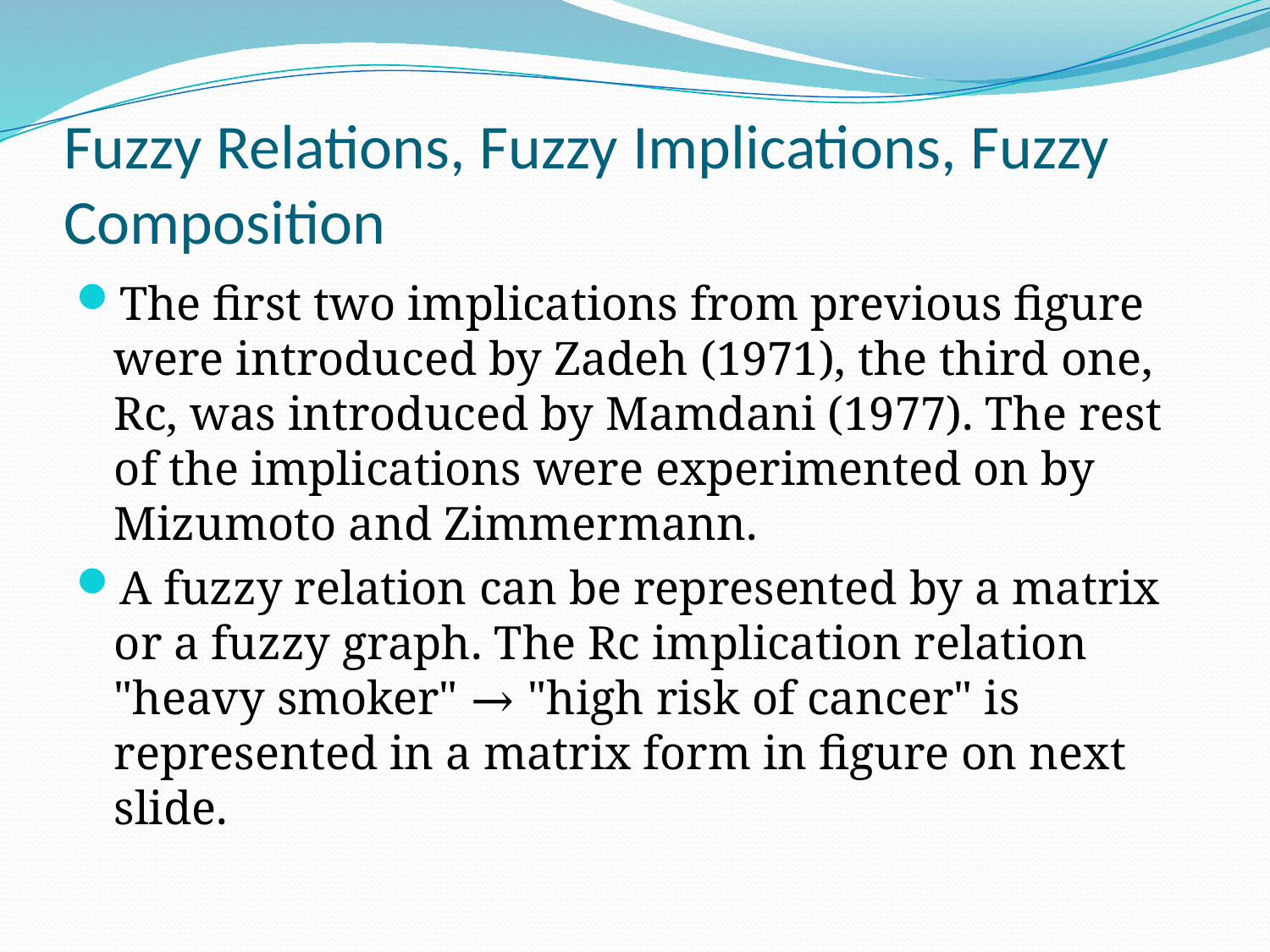

# Fuzzy Relations, Fuzzy Implications, Fuzzy Composition
The first two implications from previous figure  were introduced by Zadeh (1971), the third one, Rc, was introduced by Mamdani (1977). The rest of the implications were experimented on by Mizumoto and Zimmermann.
A fuzzy relation can be represented by a matrix or a fuzzy graph. The Rc implication relation "heavy smoker" → "high risk of cancer" is represented in a matrix form in figure on next slide.